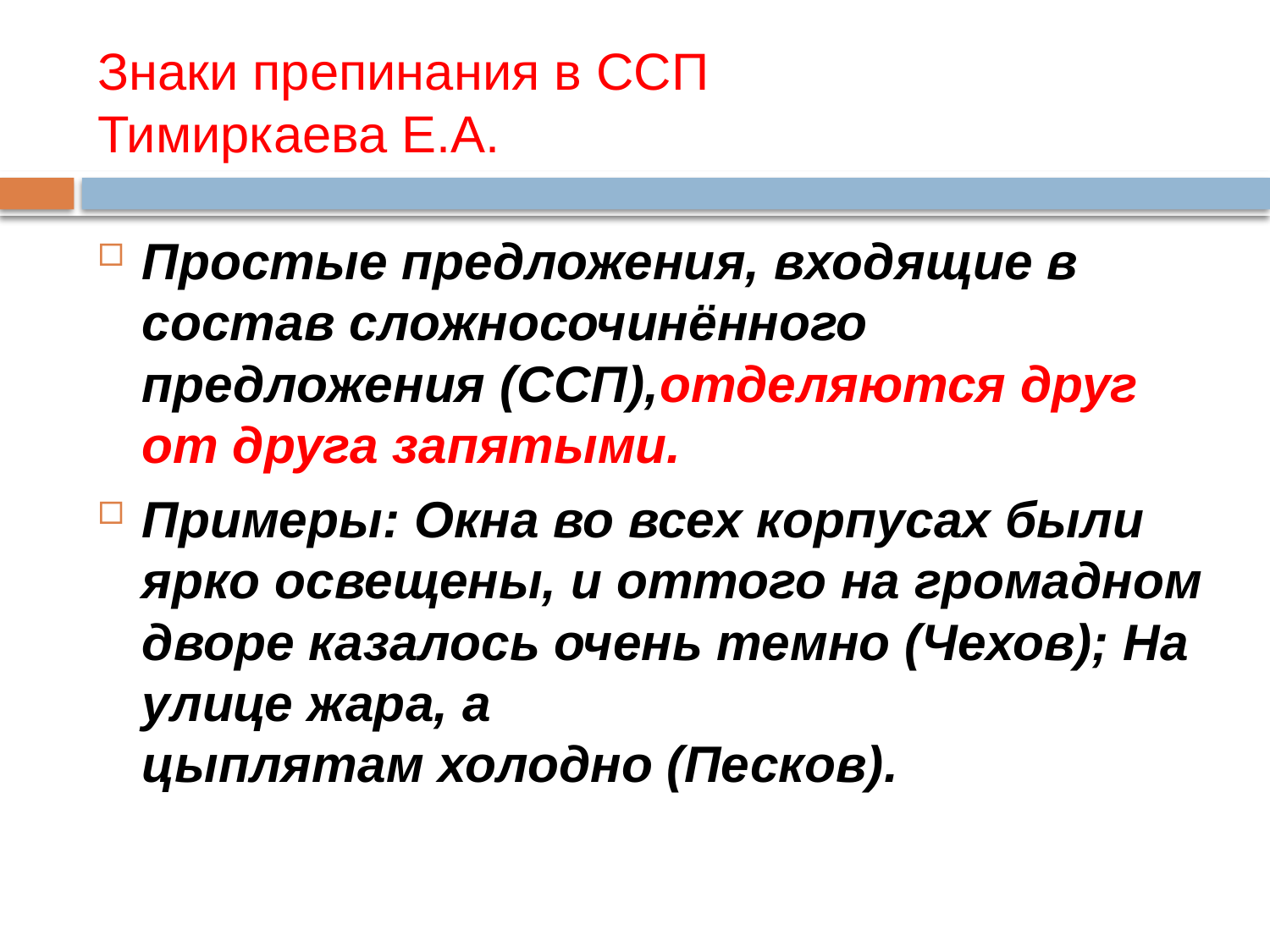

# Знаки препинания в ССП Тимиркаева Е.А.
Простые предложения, входящие в состав сложносочинённого предложения (ССП),отделяются друг от друга запятыми.
Примеры: Окна во всех корпусах были ярко освещены, и оттого на громадном дворе казалось очень темно (Чехов); На улице жара, а цыплятам холодно (Песков).